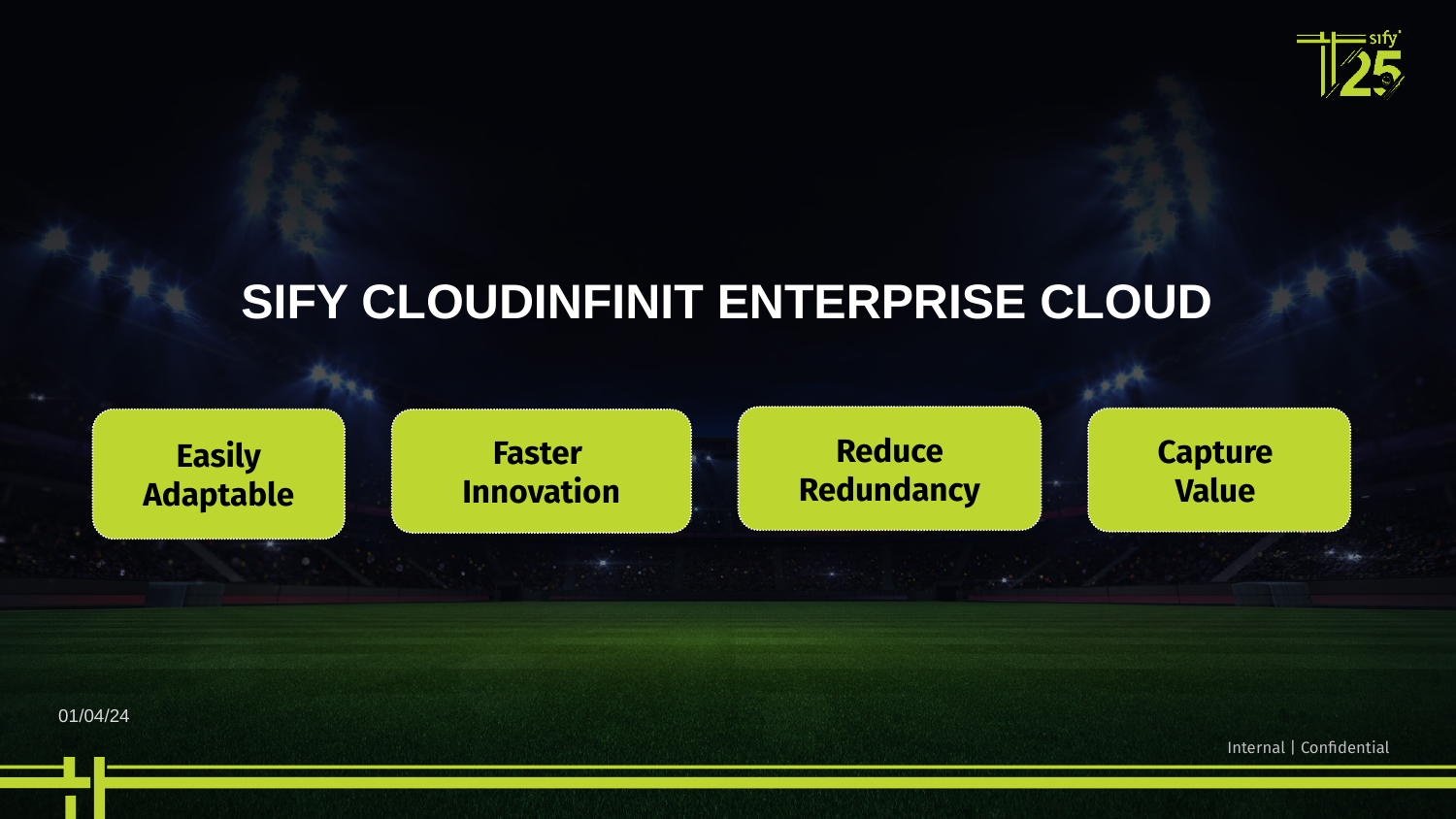

Sify ClOUDINFINIT enterprise CLOUD
Reduce Redundancy
Capture
Value
Easily Adaptable
Faster
Innovation
01/04/24